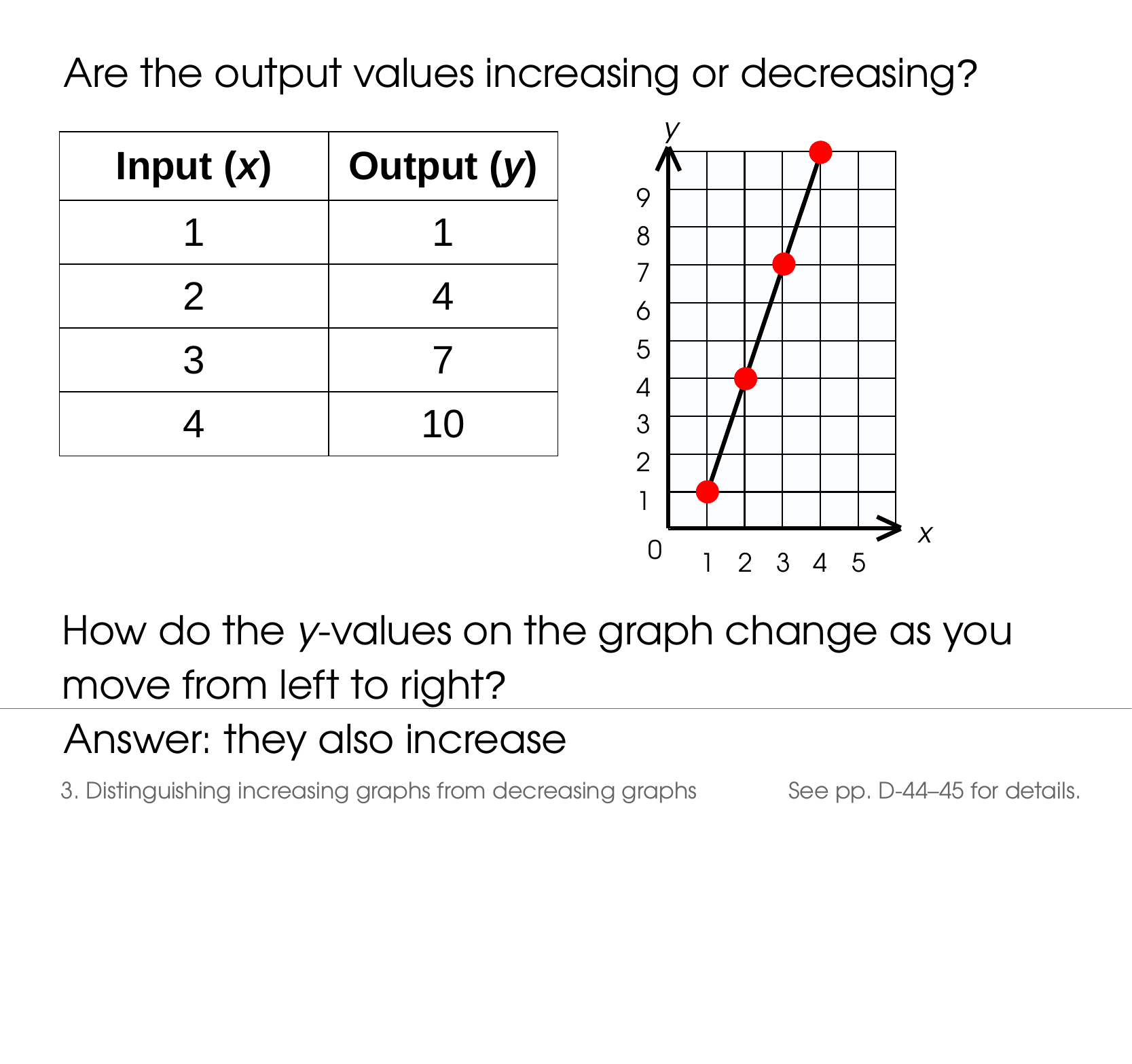

Are the output values increasing or decreasing?
y

9
8
7

6
5
4

3
2
1

x
0
1
2
3
4
5
| Input (x) | Output (y) |
| --- | --- |
| 1 | 1 |
| 2 | 4 |
| 3 | 7 |
| 4 | 10 |
How do the y-values on the graph change as you move from left to right?
Answer: they also increase
3. Distinguishing increasing graphs from decreasing graphs
See pp. D-44–45 for details.